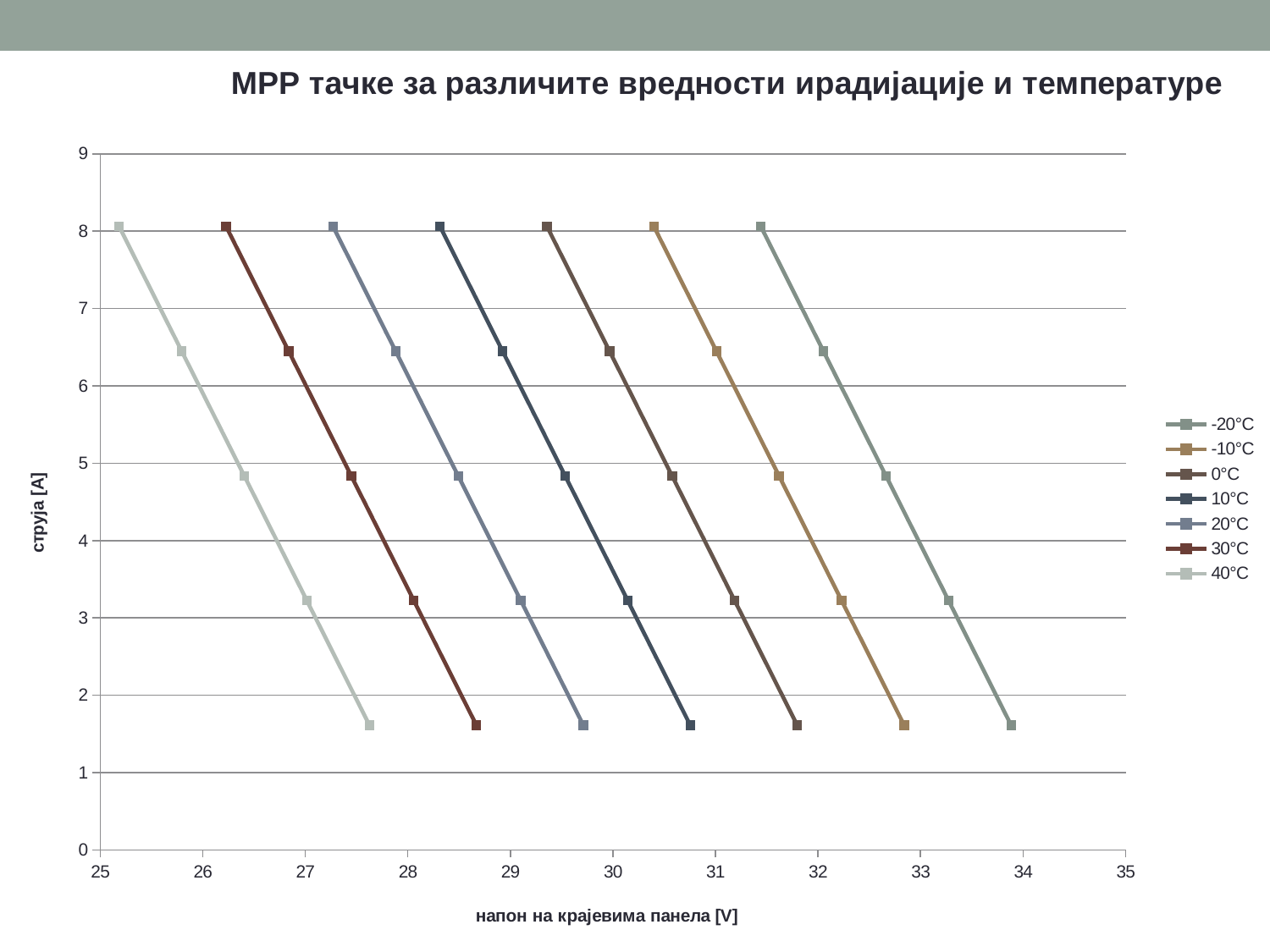

### Chart: MPP тачке за различите вредности ирадијације и температуре

| Category |  |  |  |  |  |  |  |
|---|---|---|---|---|---|---|---|